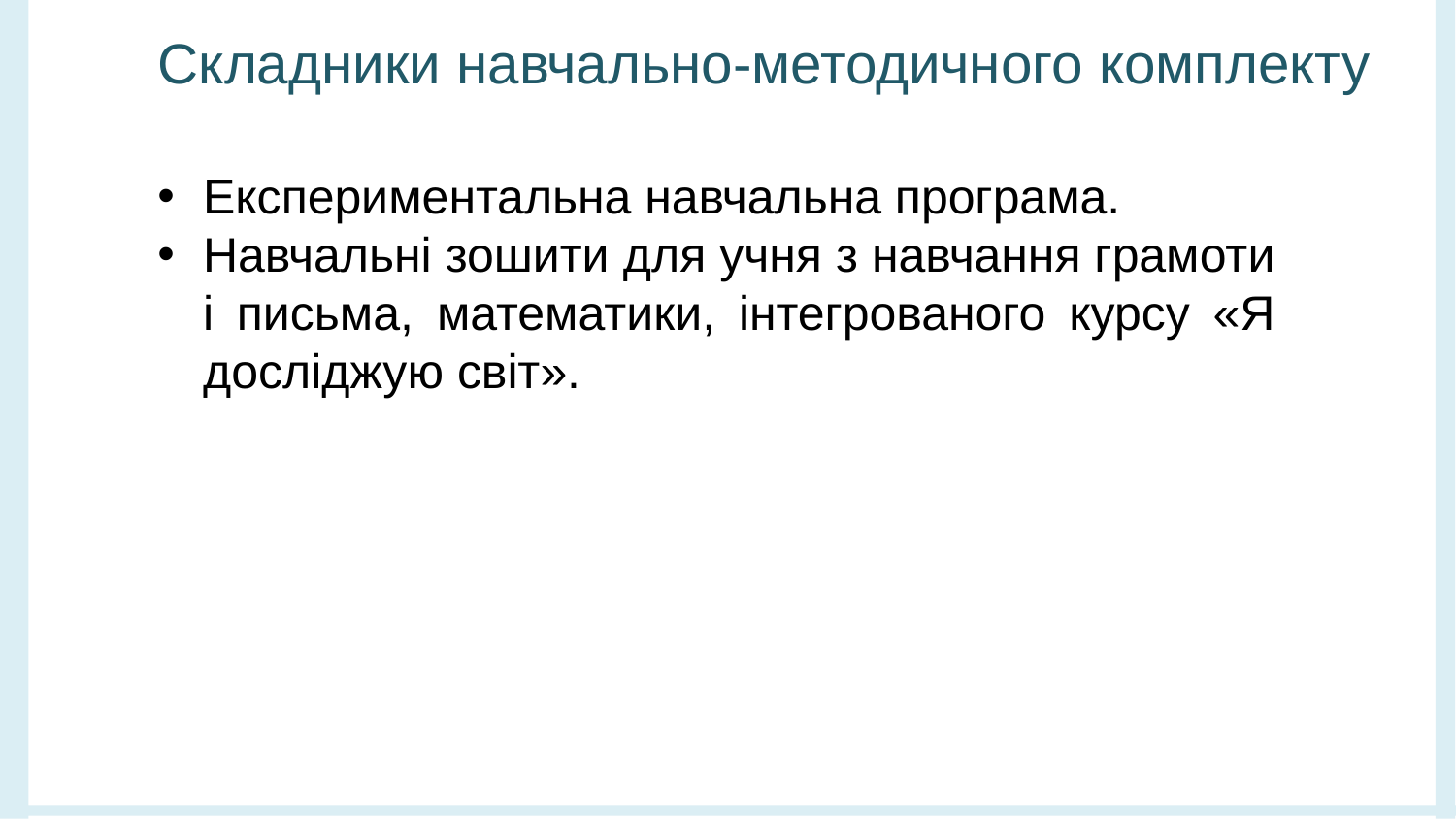

Складники навчально-методичного комплекту
Експериментальна навчальна програма.
Навчальні зошити для учня з навчання грамоти і письма, математики, інтегрованого курсу «Я досліджую світ».